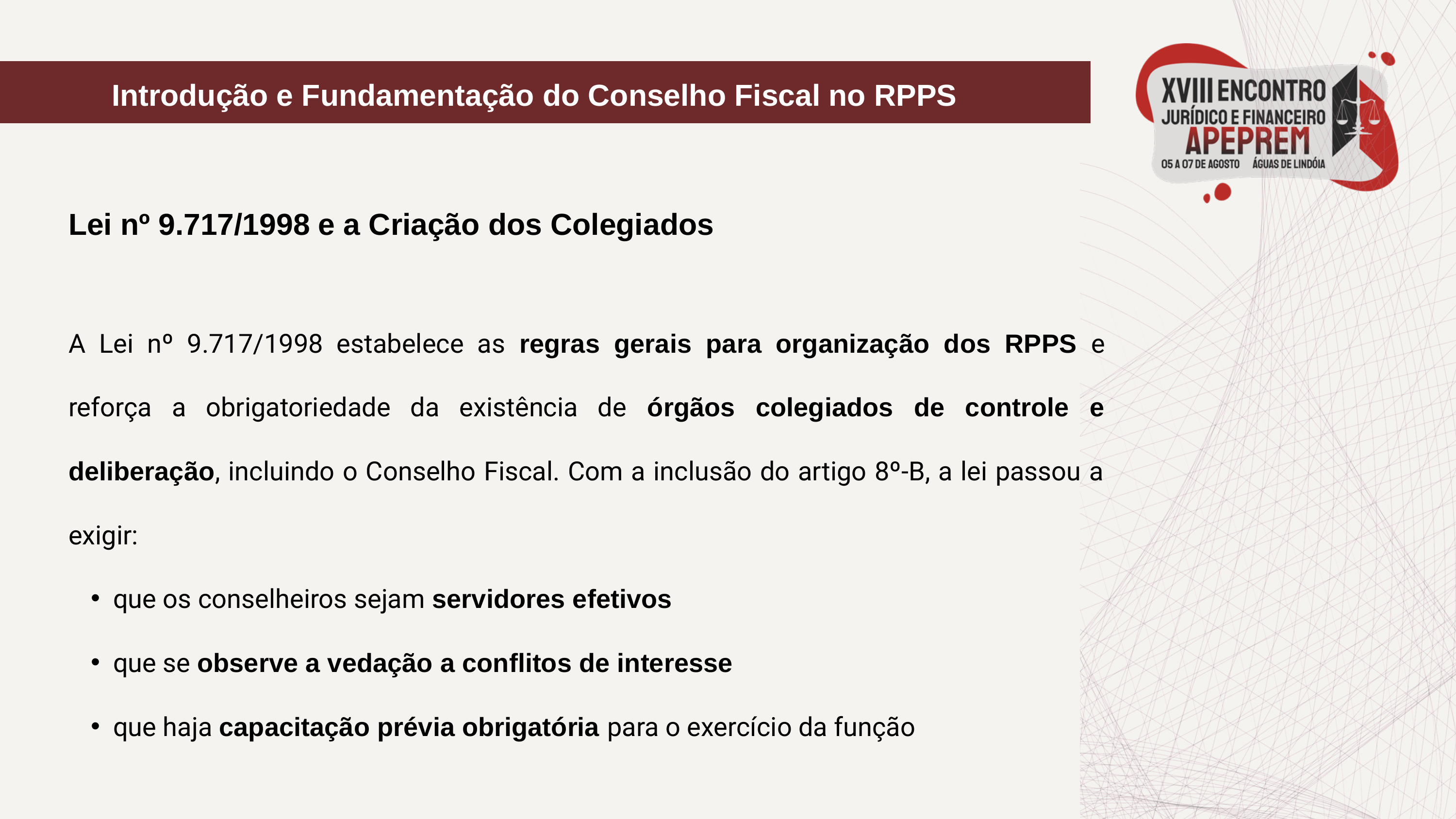

Introdução e Fundamentação do Conselho Fiscal no RPPS
Lei nº 9.717/1998 e a Criação dos Colegiados
A Lei nº 9.717/1998 estabelece as regras gerais para organização dos RPPS e reforça a obrigatoriedade da existência de órgãos colegiados de controle e deliberação, incluindo o Conselho Fiscal. Com a inclusão do artigo 8º-B, a lei passou a exigir:
que os conselheiros sejam servidores efetivos
que se observe a vedação a conflitos de interesse
que haja capacitação prévia obrigatória para o exercício da função